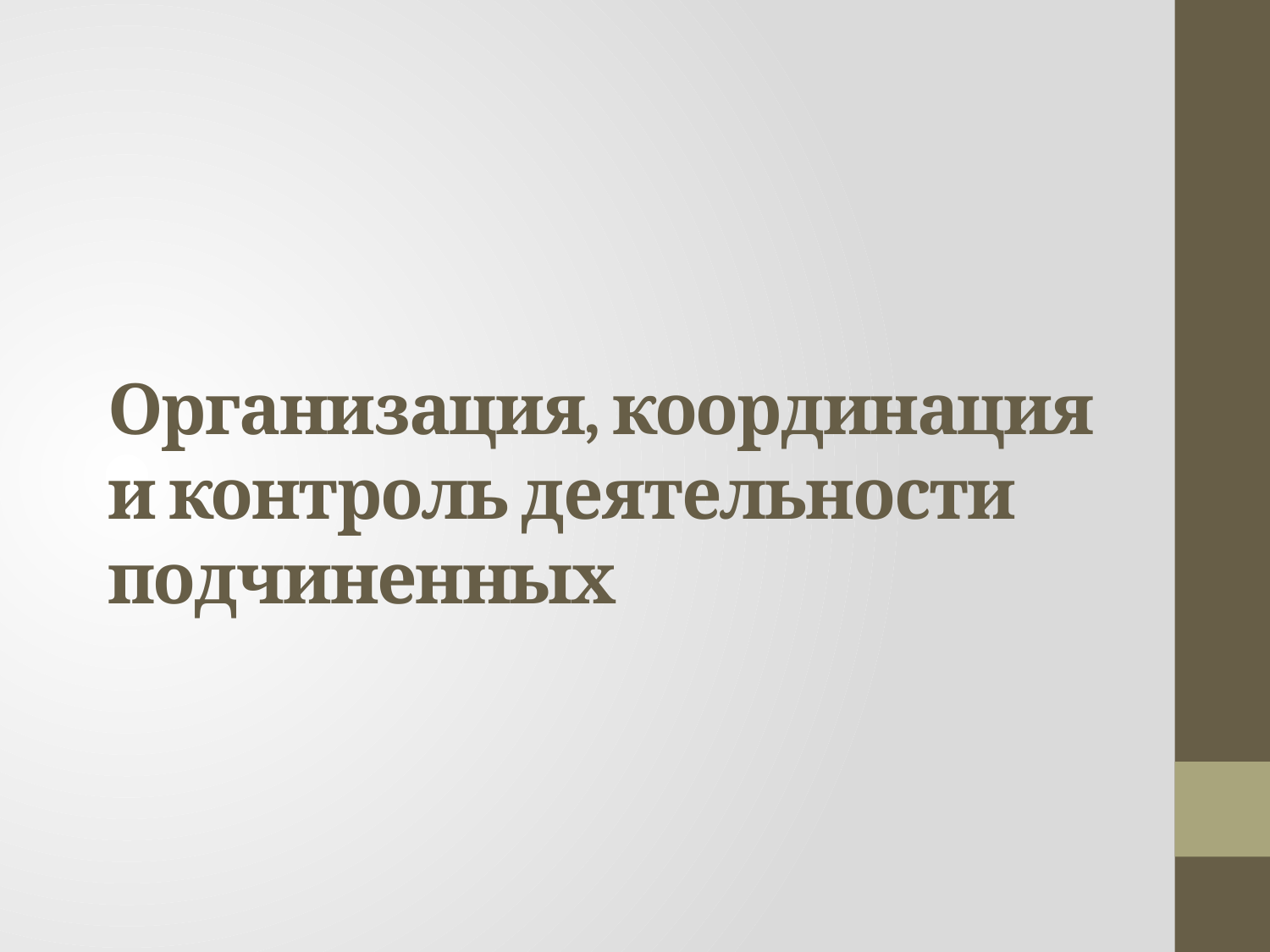

# Организация, координация и контроль деятельности подчиненных